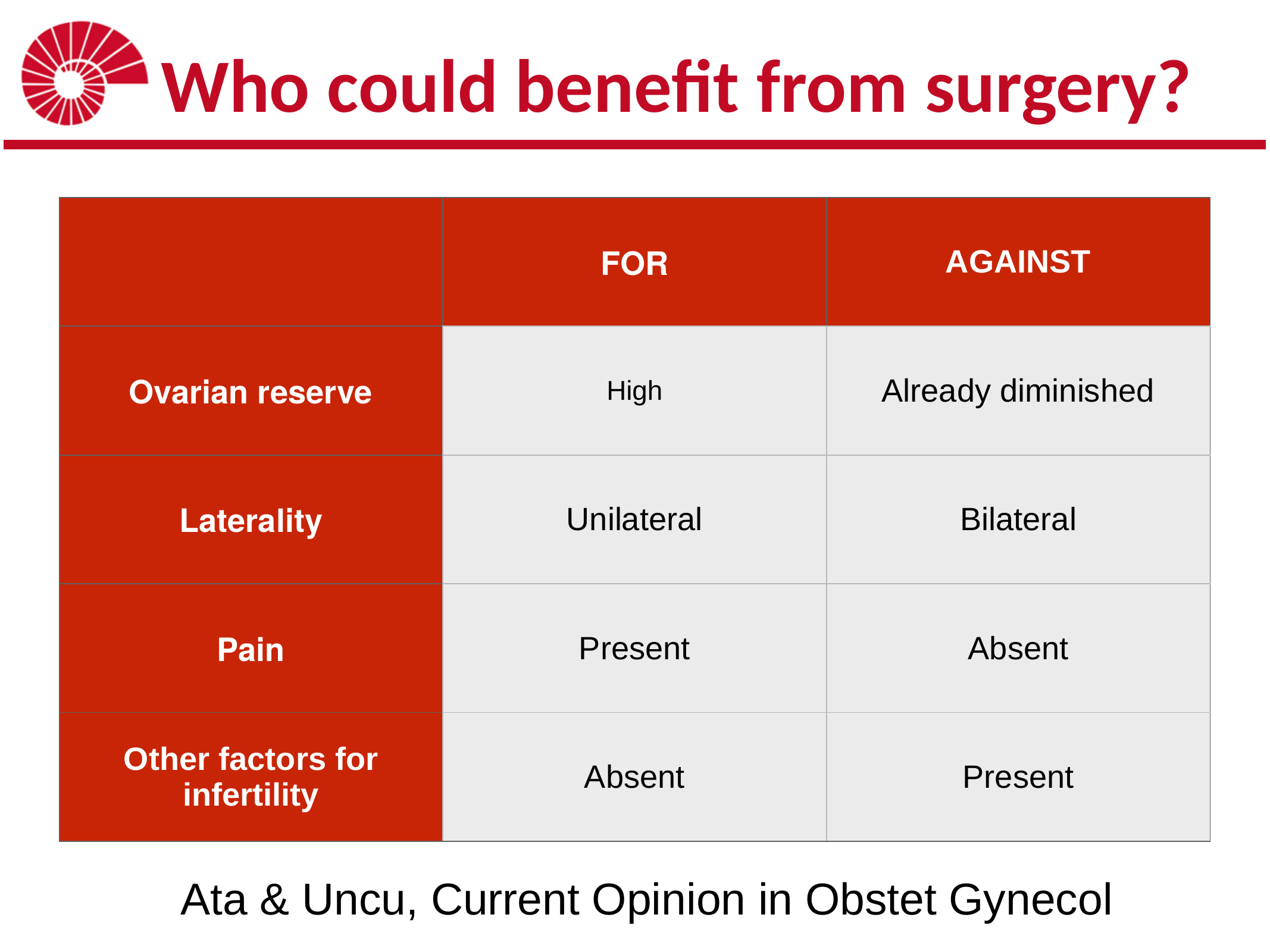

# Who could benefit from surgery?
|  | FOR | AGAINST |
| --- | --- | --- |
| Ovarian reserve | High | Already diminished |
| Laterality | Unilateral | Bilateral |
| Pain | Present | Absent |
| Other factors for infertility | Absent | Present |
Ata & Uncu, Current Opinion in Obstet Gynecol